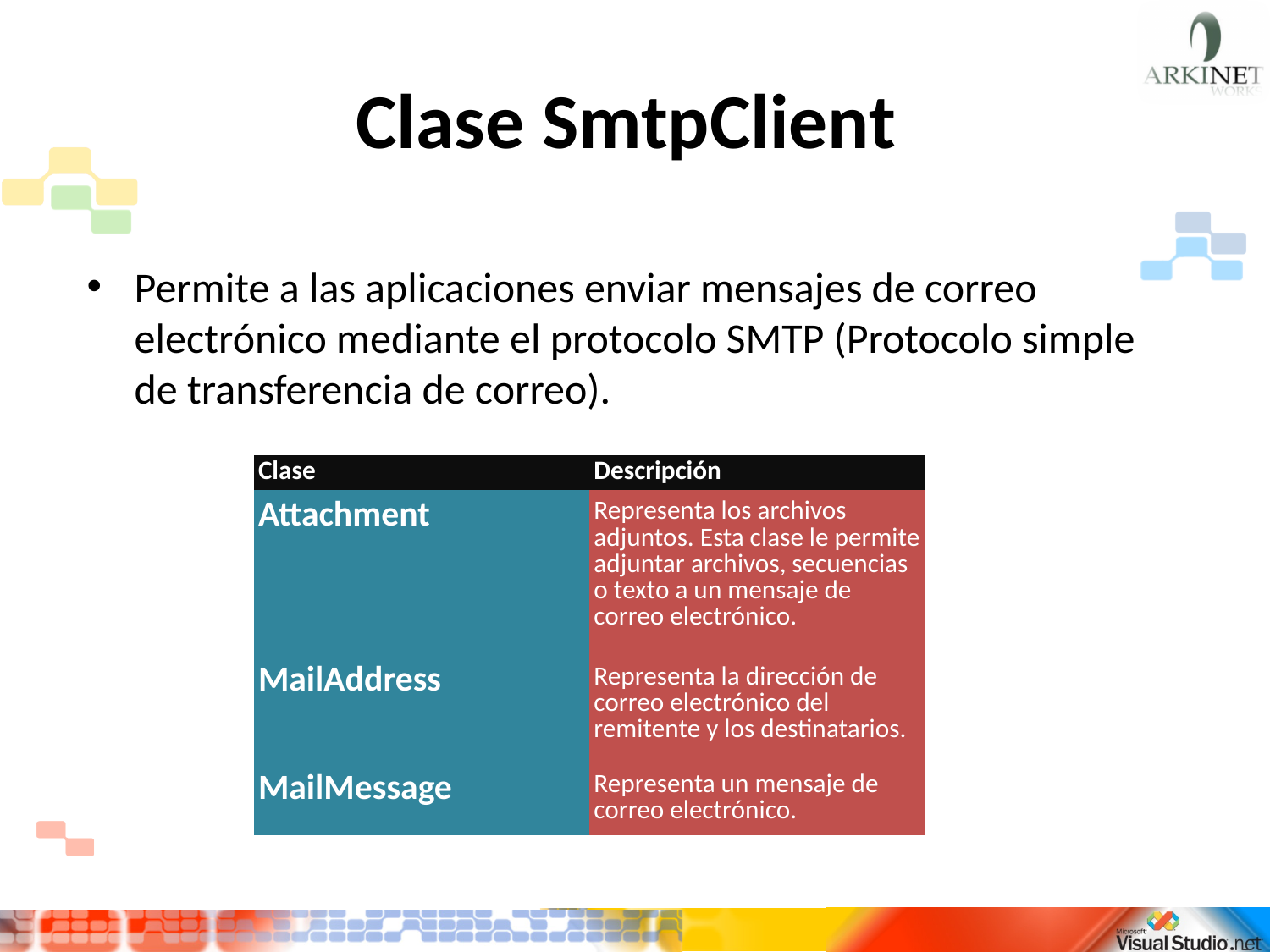

# Clase SmtpClient
Permite a las aplicaciones enviar mensajes de correo electrónico mediante el protocolo SMTP (Protocolo simple de transferencia de correo).
| Clase | Descripción |
| --- | --- |
| Attachment | Representa los archivos adjuntos. Esta clase le permite adjuntar archivos, secuencias o texto a un mensaje de correo electrónico. |
| MailAddress | Representa la dirección de correo electrónico del remitente y los destinatarios. |
| MailMessage | Representa un mensaje de correo electrónico. |